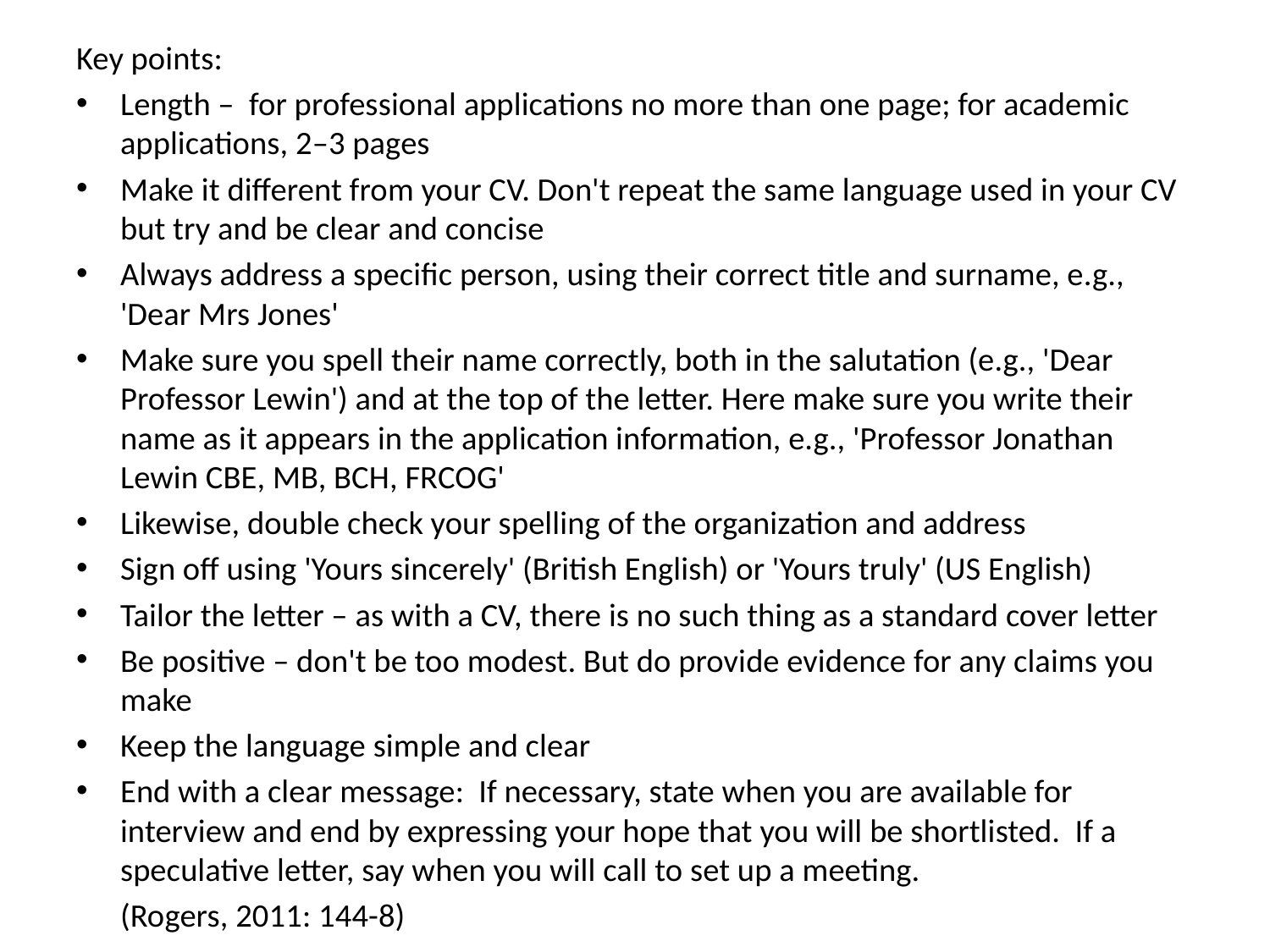

Key points:
Length –  for professional applications no more than one page; for academic applications, 2–3 pages
Make it different from your CV. Don't repeat the same language used in your CV but try and be clear and concise
Always address a specific person, using their correct title and surname, e.g., 'Dear Mrs Jones'
Make sure you spell their name correctly, both in the salutation (e.g., 'Dear Professor Lewin') and at the top of the letter. Here make sure you write their name as it appears in the application information, e.g., 'Professor Jonathan Lewin CBE, MB, BCH, FRCOG'
Likewise, double check your spelling of the organization and address
Sign off using 'Yours sincerely' (British English) or 'Yours truly' (US English)
Tailor the letter – as with a CV, there is no such thing as a standard cover letter
Be positive – don't be too modest. But do provide evidence for any claims you make
Keep the language simple and clear
End with a clear message:  If necessary, state when you are available for interview and end by expressing your hope that you will be shortlisted.  If a speculative letter, say when you will call to set up a meeting.
													(Rogers, 2011: 144-8)